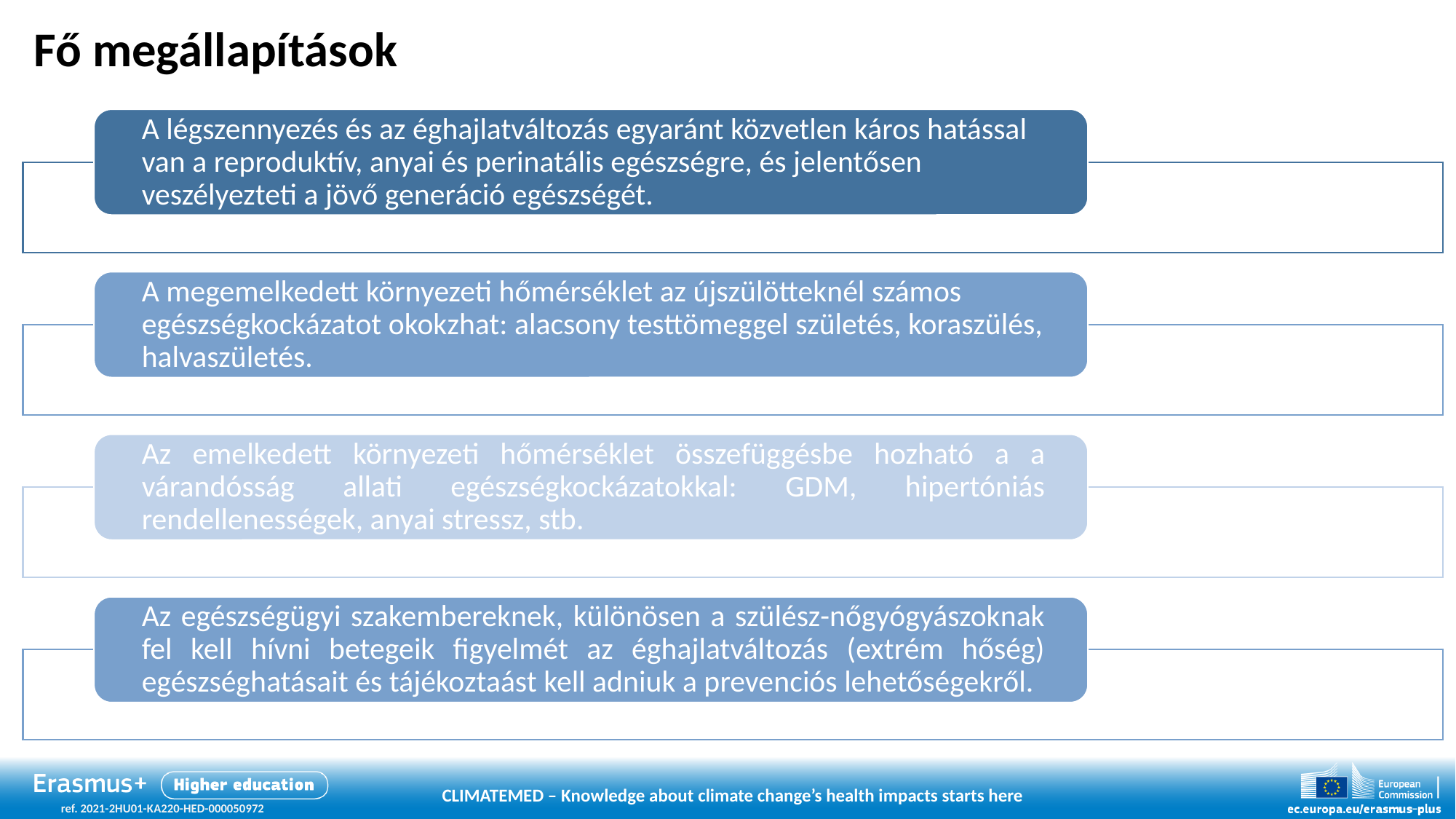

# Fő megállapítások
A légszennyezés és az éghajlatváltozás egyaránt közvetlen káros hatással van a reproduktív, anyai és perinatális egészségre, és jelentősen veszélyezteti a jövő generáció egészségét.
A megemelkedett környezeti hőmérséklet az újszülötteknél számos egészségkockázatot okokzhat: alacsony testtömeggel születés, koraszülés, halvaszületés.
Az emelkedett környezeti hőmérséklet összefüggésbe hozható a a várandósság allati egészségkockázatokkal: GDM, hipertóniás rendellenességek, anyai stressz, stb.
Az egészségügyi szakembereknek, különösen a szülész-nőgyógyászoknak fel kell hívni betegeik figyelmét az éghajlatváltozás (extrém hőség) egészséghatásait és tájékoztaást kell adniuk a prevenciós lehetőségekről.